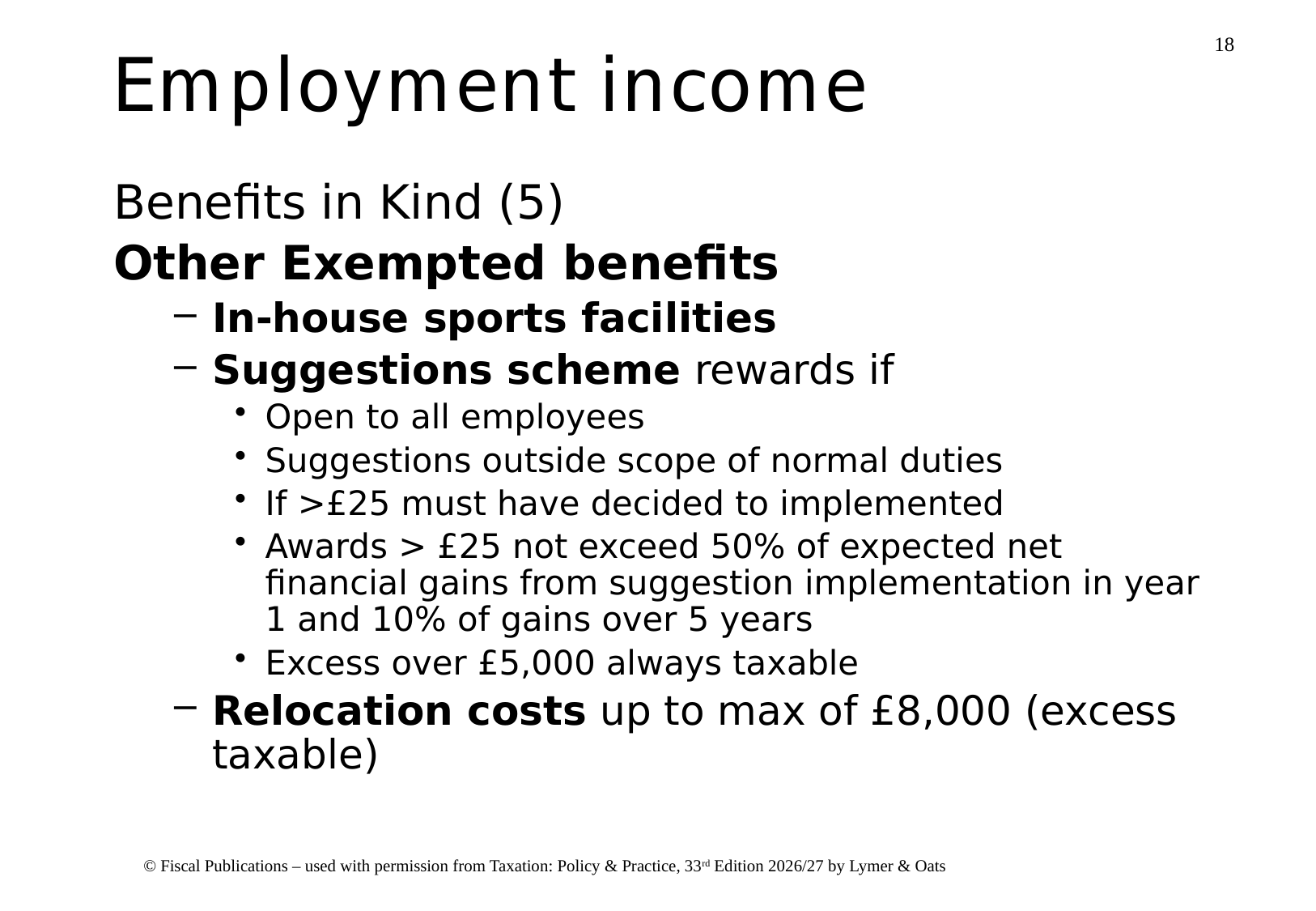

# Employment income
Benefits in Kind (5)
Other Exempted benefits
In-house sports facilities
Suggestions scheme rewards if
Open to all employees
Suggestions outside scope of normal duties
If >£25 must have decided to implemented
Awards > £25 not exceed 50% of expected net financial gains from suggestion implementation in year 1 and 10% of gains over 5 years
Excess over £5,000 always taxable
Relocation costs up to max of £8,000 (excess taxable)